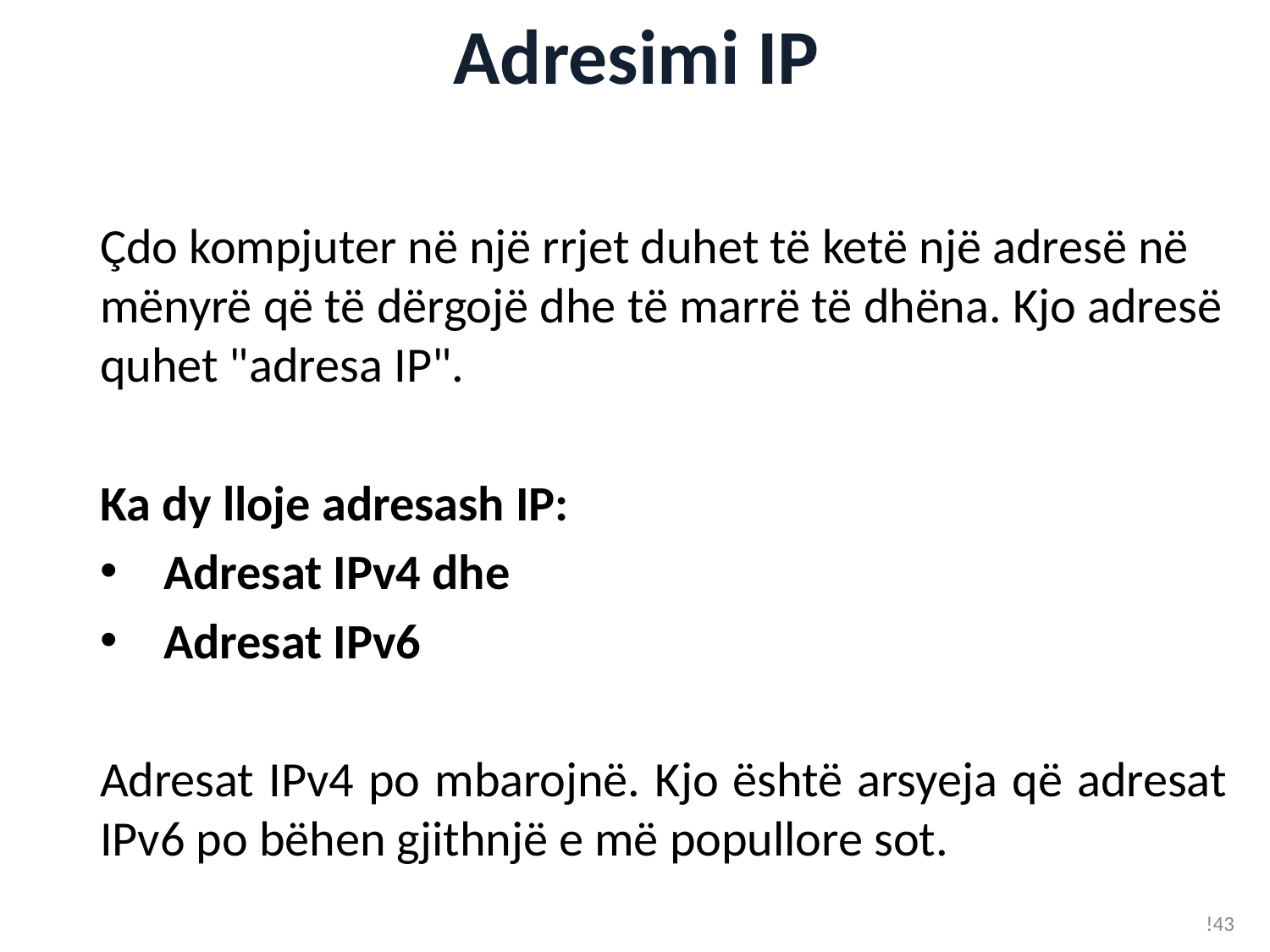

# Adresimi IP
Çdo kompjuter në një rrjet duhet të ketë një adresë në mënyrë që të dërgojë dhe të marrë të dhëna. Kjo adresë quhet "adresa IP".

Ka dy lloje adresash IP:
Adresat IPv4 dhe
Adresat IPv6

Adresat IPv4 po mbarojnë. Kjo është arsyeja që adresat IPv6 po bëhen gjithnjë e më popullore sot.

!43